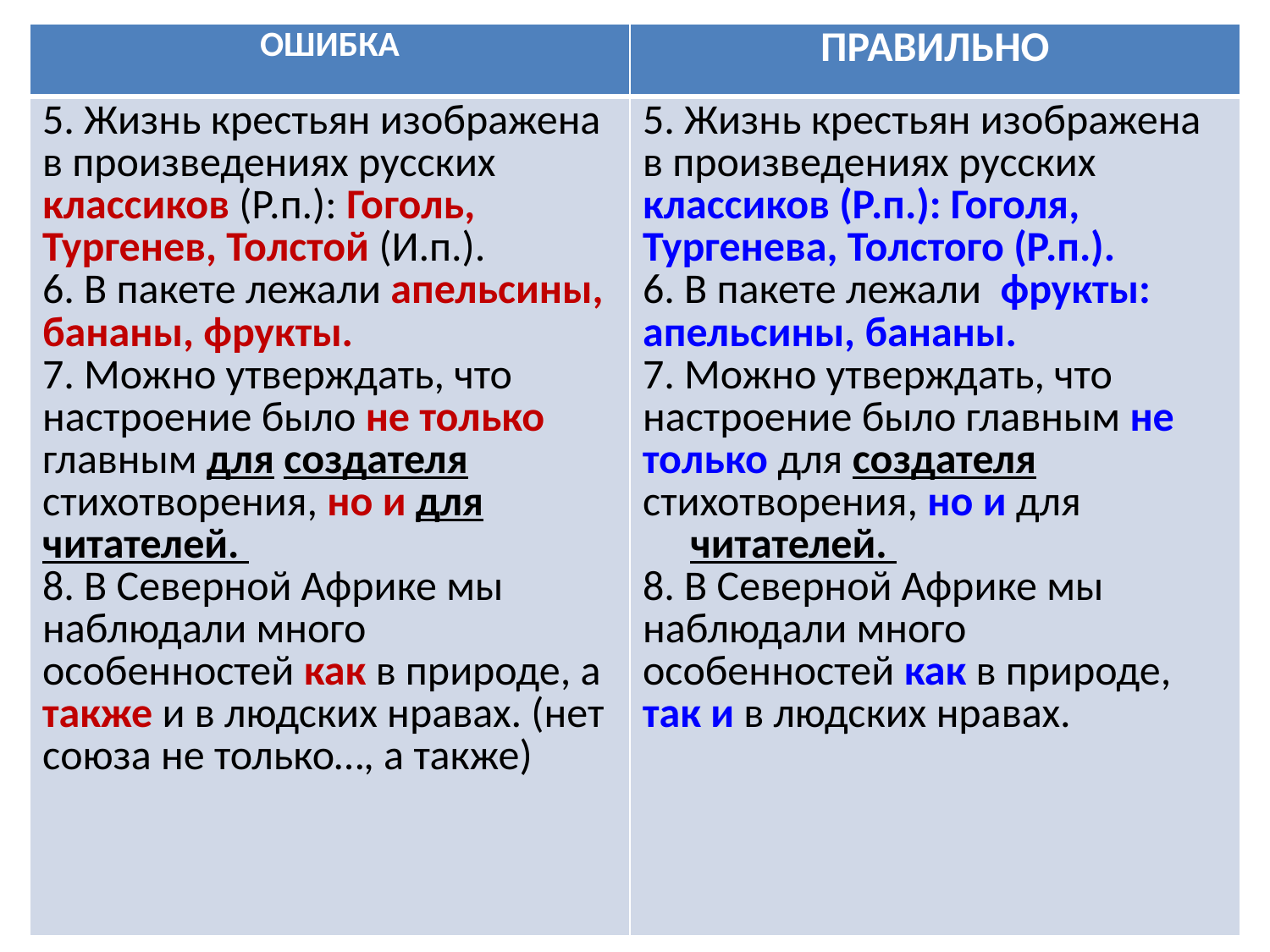

| ОШИБКА | ПРАВИЛЬНО |
| --- | --- |
| 5. Жизнь крестьян изображена в произведениях русских классиков (Р.п.): Гоголь, Тургенев, Толстой (И.п.). 6. В пакете лежали апельсины, бананы, фрукты. 7. Можно утверждать, что настроение было не только главным для создателя стихотворения, но и для читателей. 8. В Северной Африке мы наблюдали много особенностей как в природе, а также и в людских нравах. (нет союза не только…, а также) | 5. Жизнь крестьян изображена в произведениях русских классиков (Р.п.): Гоголя, Тургенева, Толстого (Р.п.). 6. В пакете лежали фрукты: апельсины, бананы. 7. Можно утверждать, что настроение было главным не только для создателя стихотворения, но и для читателей. 8. В Северной Африке мы наблюдали много особенностей как в природе, так и в людских нравах. |